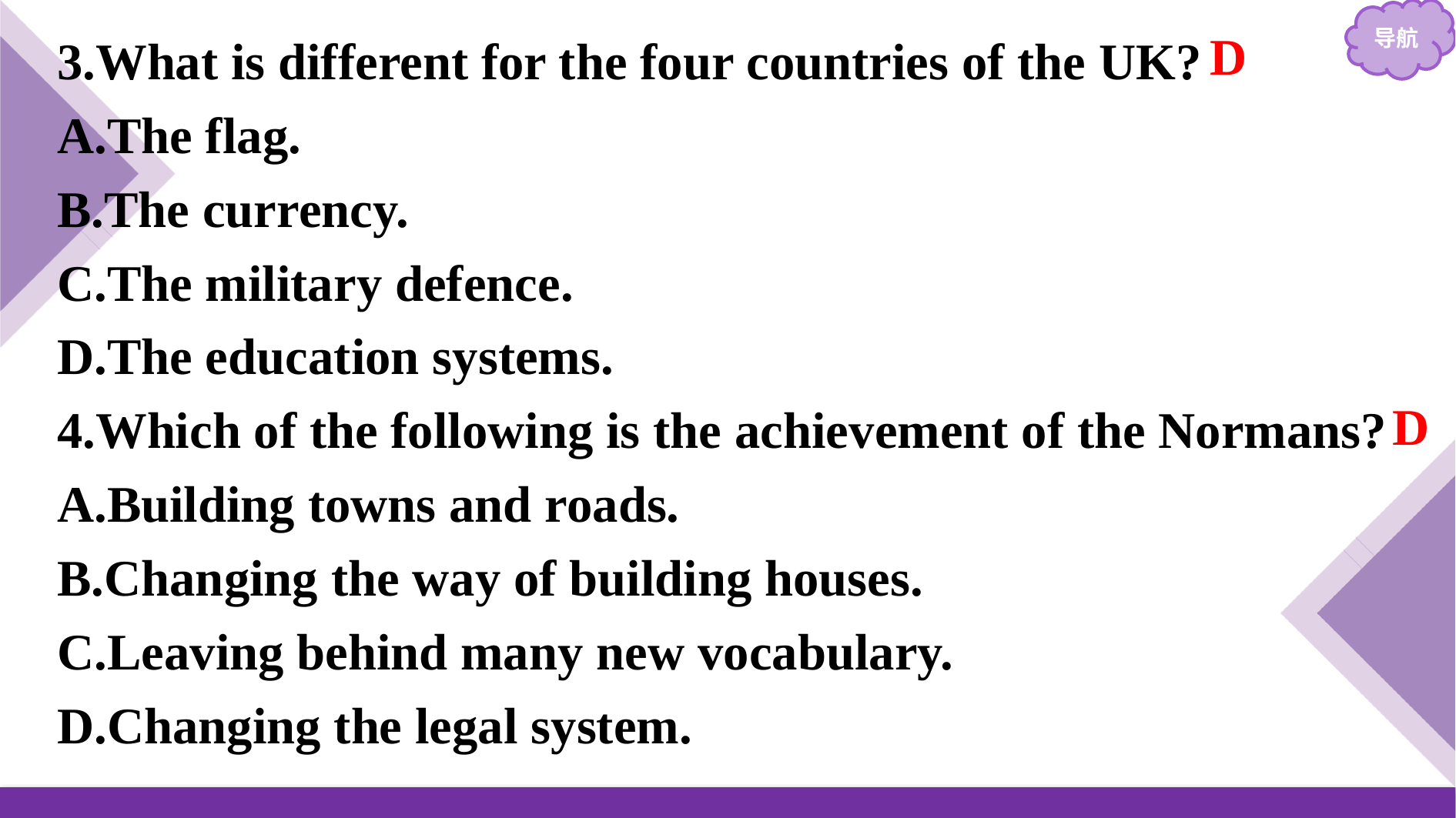

3.What is different for the four countries of the UK?
A.The flag.
B.The currency.
C.The military defence.
D.The education systems.
4.Which of the following is the achievement of the Normans?
A.Building towns and roads.
B.Changing the way of building houses.
C.Leaving behind many new vocabulary.
D.Changing the legal system.
D
D